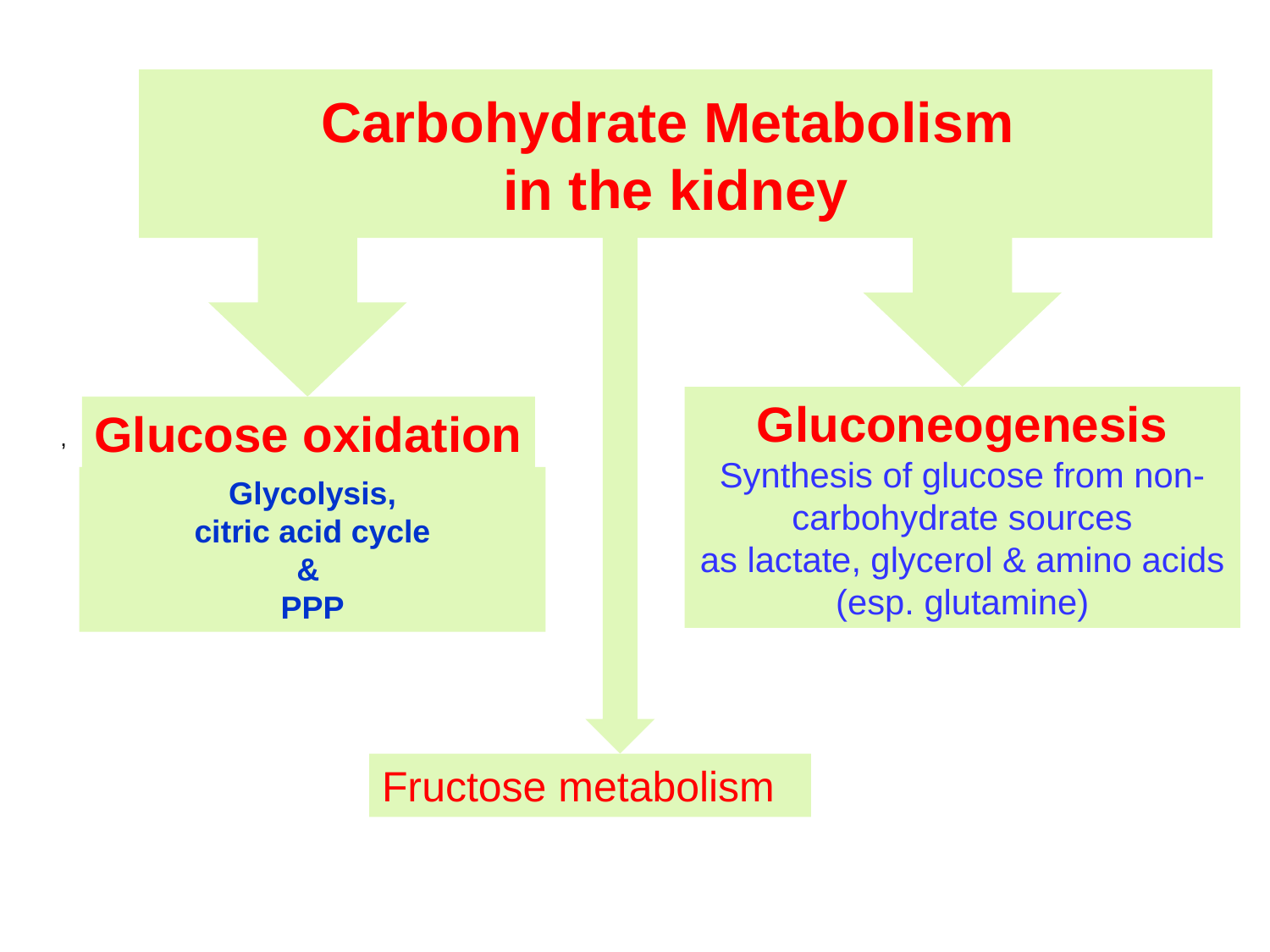

Carbohydrate Metabolism
in the kidney

Gluconeogenesis
Synthesis of glucose from non-carbohydrate sources
as lactate, glycerol & amino acids (esp. glutamine)
Glucose oxidation
,

Glycolysis,
citric acid cycle
&
PPP
Fructose metabolism